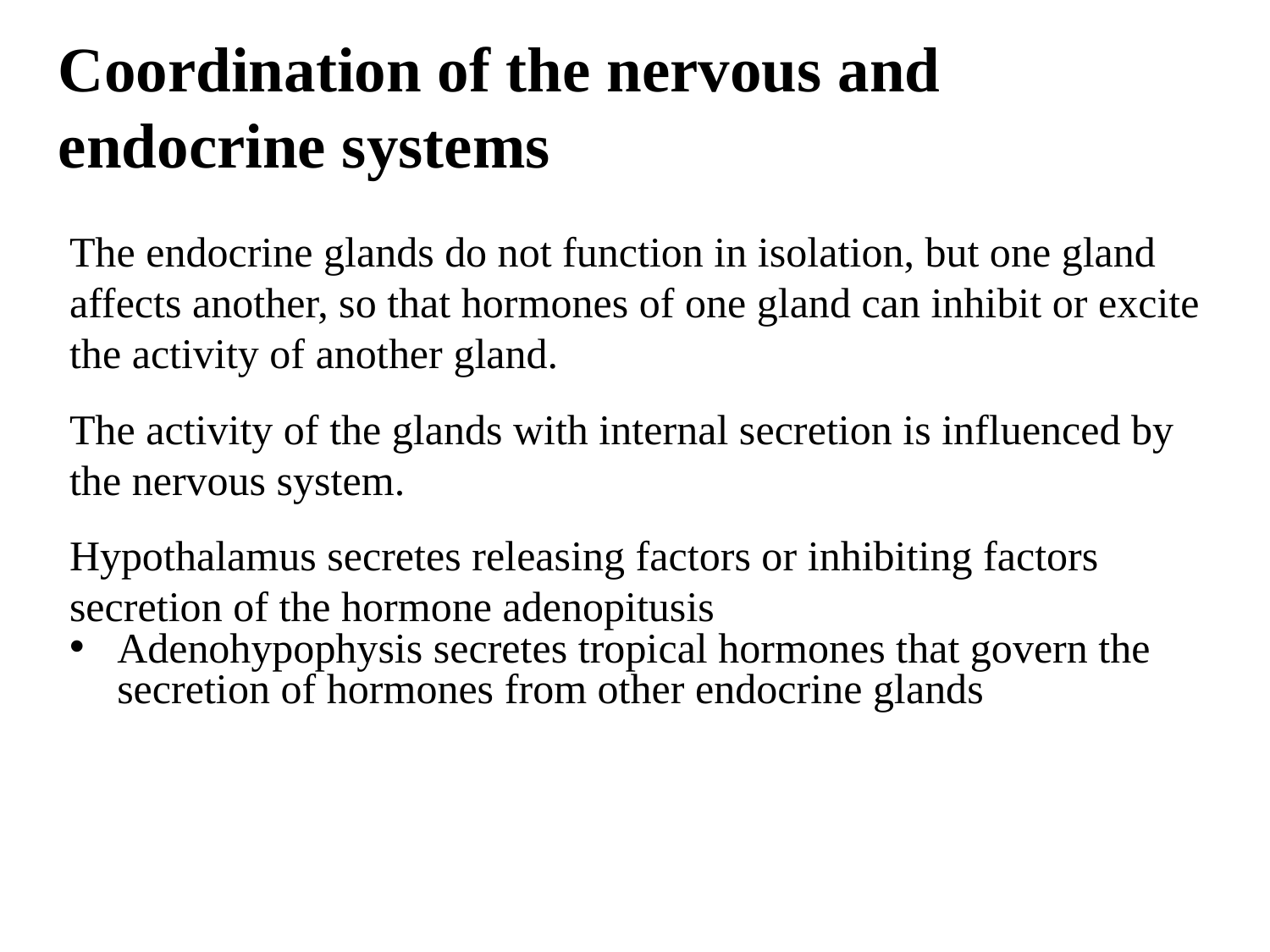

# Coordination of the nervous and endocrine systems

The endocrine glands do not function in isolation, but one gland affects another, so that hormones of one gland can inhibit or excite the activity of another gland.
The activity of the glands with internal secretion is influenced by the nervous system.
Hypothalamus secretes releasing factors or inhibiting factors secretion of the hormone adenopitusis
Adenohypophysis secretes tropical hormones that govern the secretion of hormones from other endocrine glands